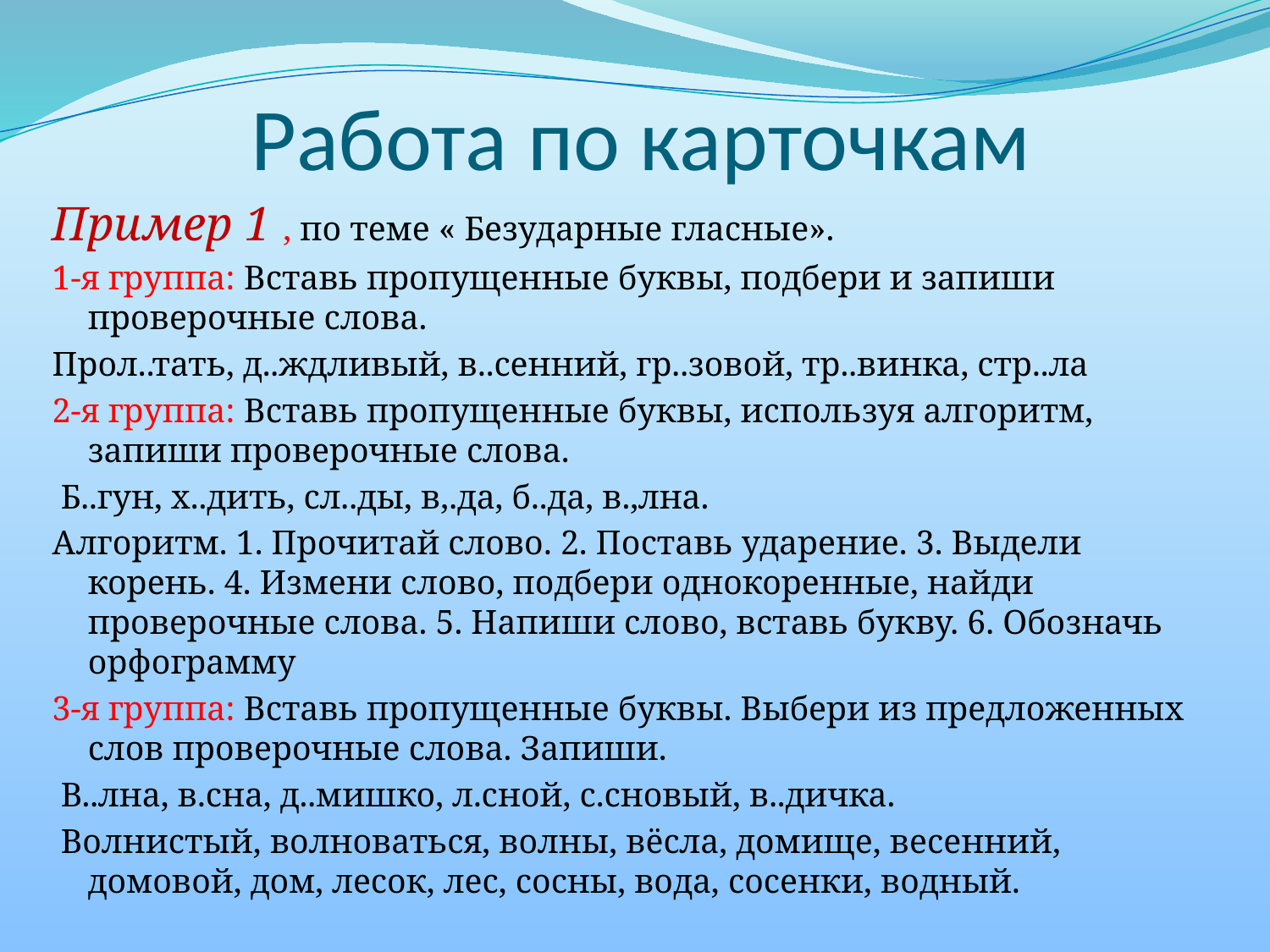

# Работа по карточкам
Пример 1 , по теме « Безударные гласные».
1-я группа: Вставь пропущенные буквы, подбери и запиши проверочные слова.
Прол..тать, д..ждливый, в..сенний, гр..зовой, тр..винка, стр..ла
2-я группа: Вставь пропущенные буквы, используя алгоритм, запиши проверочные слова.
 Б..гун, х..дить, сл..ды, в,.да, б..да, в.,лна.
Алгоритм. 1. Прочитай слово. 2. Поставь ударение. 3. Выдели корень. 4. Измени слово, подбери однокоренные, найди проверочные слова. 5. Напиши слово, вставь букву. 6. Обозначь орфограмму
3-я группа: Вставь пропущенные буквы. Выбери из предложенных слов проверочные слова. Запиши.
 В..лна, в.сна, д..мишко, л.сной, с.сновый, в..дичка.
 Волнистый, волноваться, волны, вёсла, домище, весенний, домовой, дом, лесок, лес, сосны, вода, сосенки, водный.